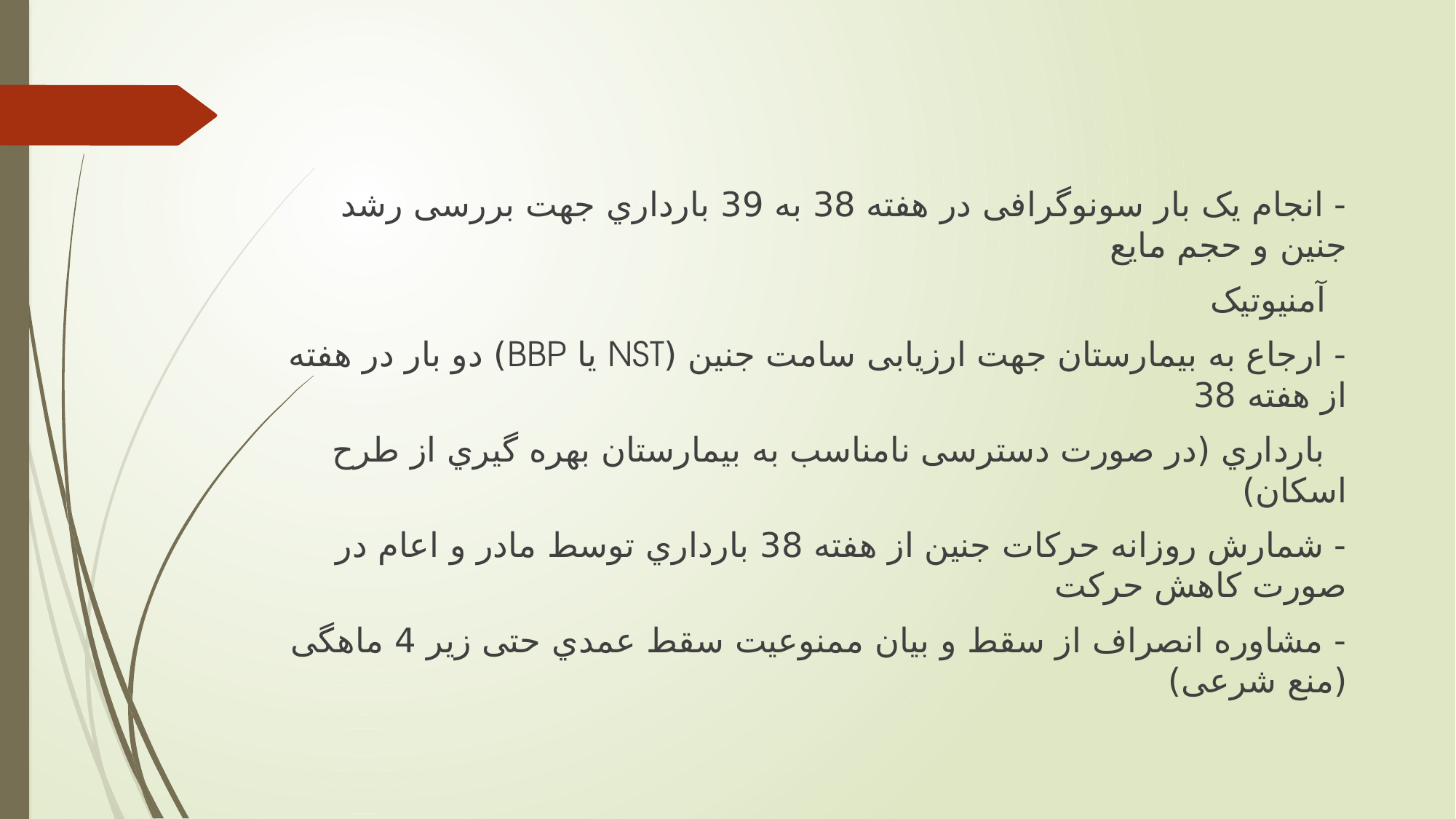

- انجام يک بار سونوگرافی در هفته 38 به 39 بارداري جهت بررسی رشد جنین و حجم مايع
  آمنیوتیک
- ارجاع به بیمارستان جهت ارزيابی سامت جنین (NST يا BBP) دو بار در هفته از هفته 38
  بارداري (در صورت دسترسی نامناسب به بیمارستان بهره گیري از طرح اسكان)
- شمارش روزانه حركات جنین از هفته 38 بارداري توسط مادر و اعام در صورت كاهش حركت
- مشاوره انصراف از سقط و بیان ممنوعیت سقط عمدي حتی زير 4 ماهگی (منع شرعی)